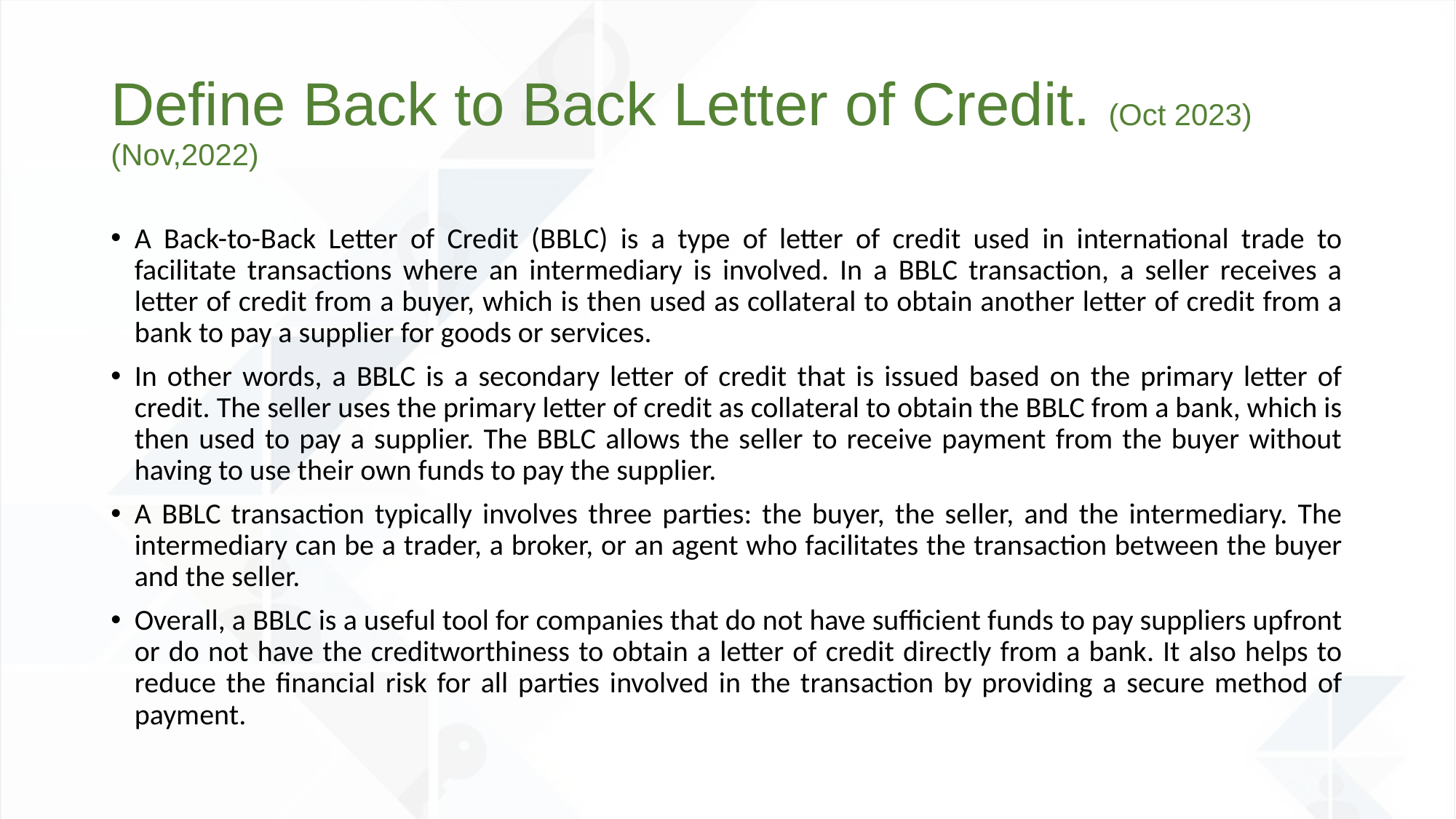

# Define Back to Back Letter of Credit. (Oct 2023)(Nov,2022)
A Back-to-Back Letter of Credit (BBLC) is a type of letter of credit used in international trade to facilitate transactions where an intermediary is involved. In a BBLC transaction, a seller receives a letter of credit from a buyer, which is then used as collateral to obtain another letter of credit from a bank to pay a supplier for goods or services.
In other words, a BBLC is a secondary letter of credit that is issued based on the primary letter of credit. The seller uses the primary letter of credit as collateral to obtain the BBLC from a bank, which is then used to pay a supplier. The BBLC allows the seller to receive payment from the buyer without having to use their own funds to pay the supplier.
A BBLC transaction typically involves three parties: the buyer, the seller, and the intermediary. The intermediary can be a trader, a broker, or an agent who facilitates the transaction between the buyer and the seller.
Overall, a BBLC is a useful tool for companies that do not have sufficient funds to pay suppliers upfront or do not have the creditworthiness to obtain a letter of credit directly from a bank. It also helps to reduce the financial risk for all parties involved in the transaction by providing a secure method of payment.